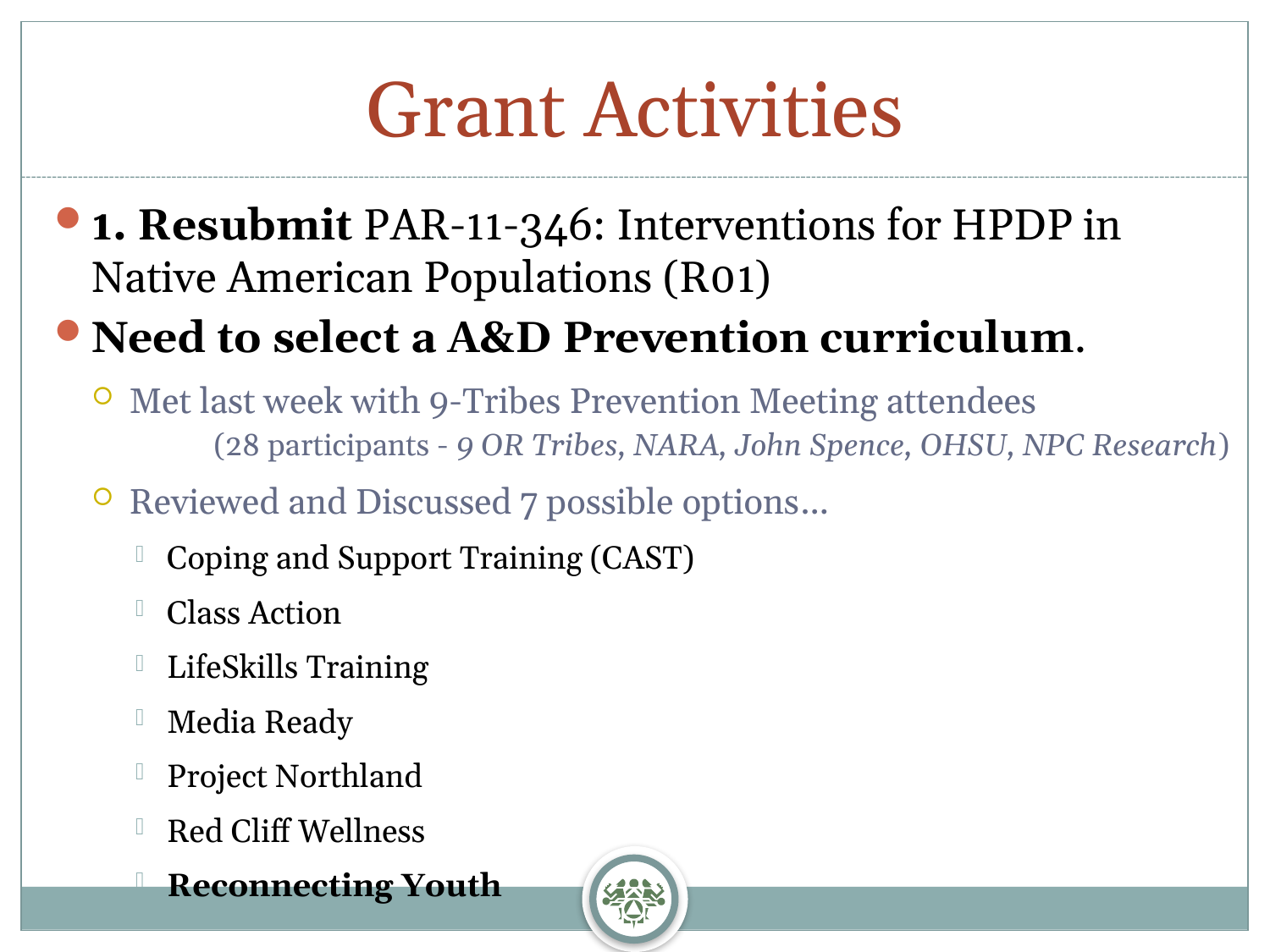

# Grant Activities
1. Resubmit PAR-11-346: Interventions for HPDP in Native American Populations (R01)
Need to select a A&D Prevention curriculum.
Met last week with 9-Tribes Prevention Meeting attendees                                  (28 participants - 9 OR Tribes, NARA, John Spence, OHSU, NPC Research)
Reviewed and Discussed 7 possible options…
Coping and Support Training (CAST)
Class Action
LifeSkills Training
Media Ready
Project Northland
Red Cliff Wellness
Reconnecting Youth